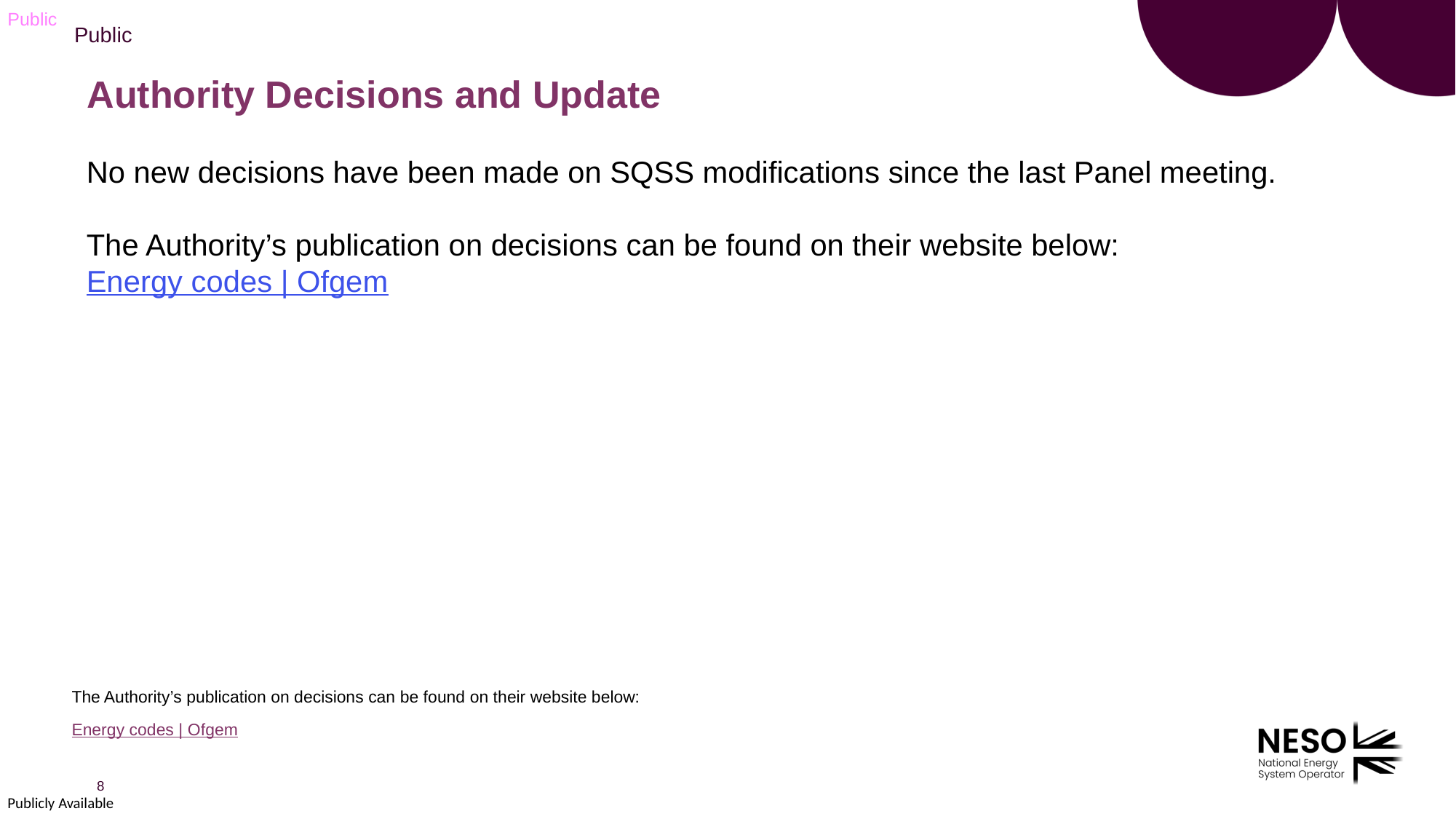

# Authority Decisions and Update
No new decisions have been made on SQSS modifications since the last Panel meeting.​
​​
The Authority’s publication on decisions can be found on their website below:​​
Energy codes | Ofgem
​

The Authority’s publication on decisions can be found on their website below:​
Energy codes | Ofgem